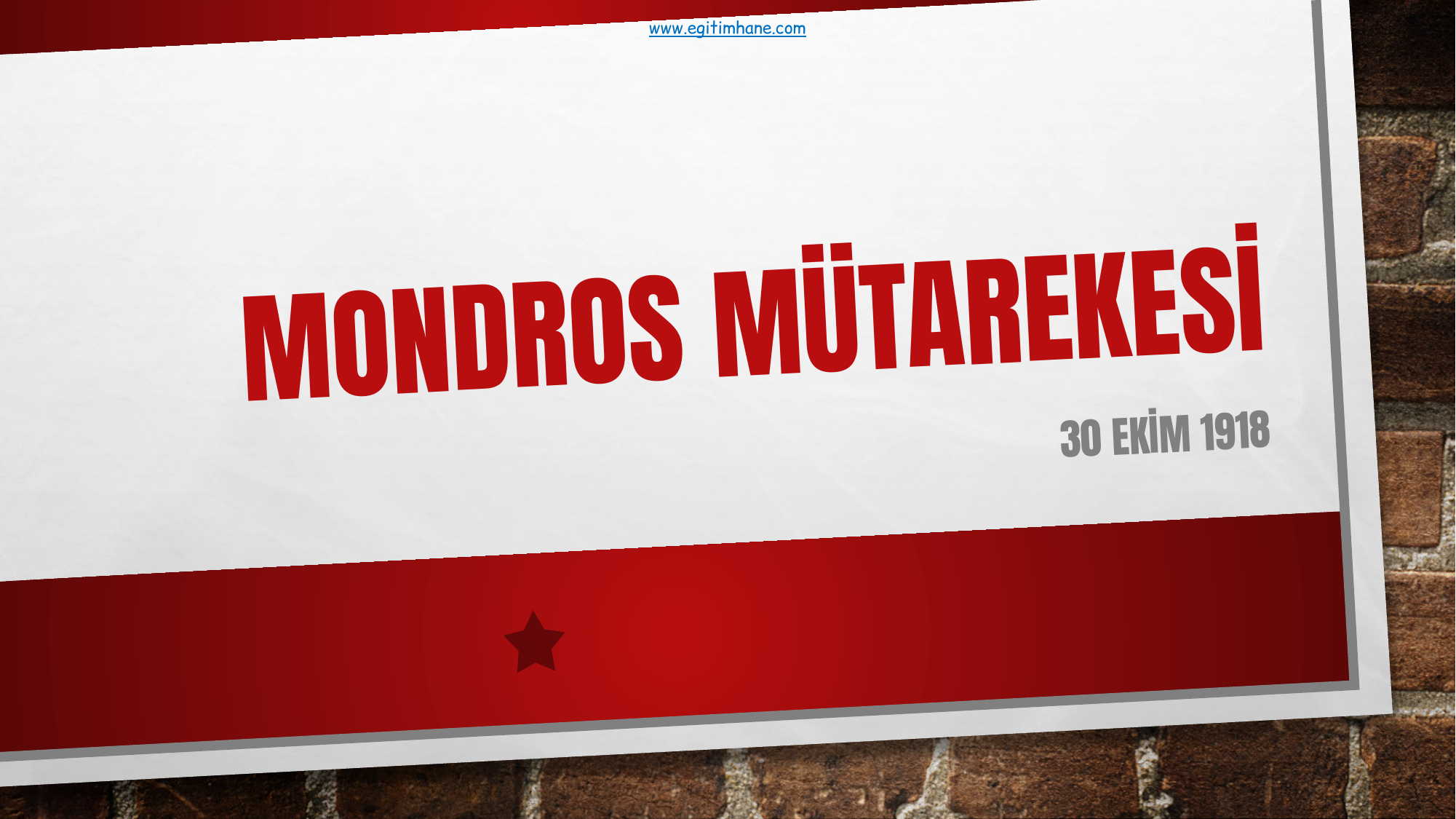

www.egitimhane.com
# Mondros Mütarekesi
30 EKİM 1918